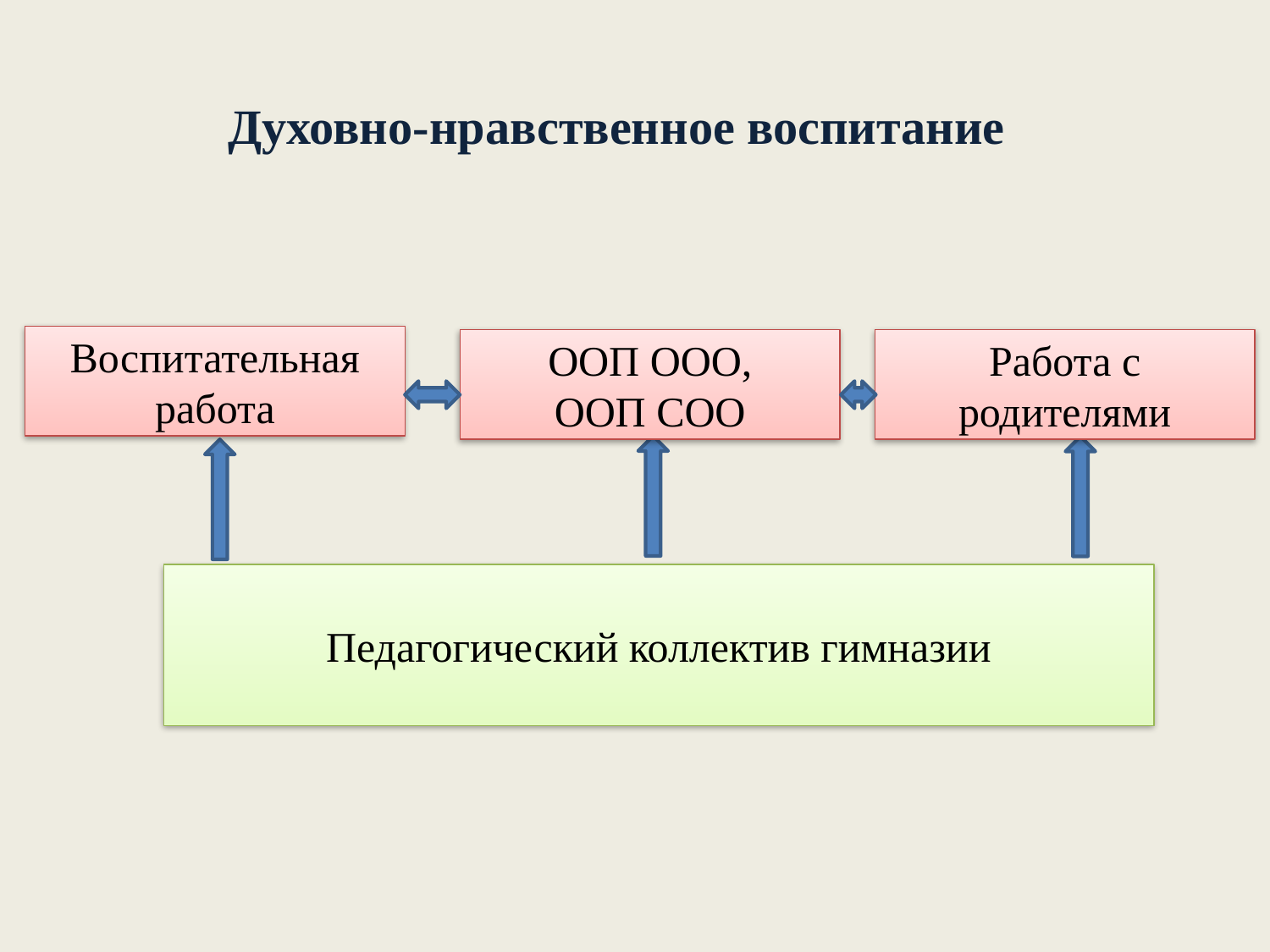

# Духовно-нравственное воспитание
Воспитательная работа
 ООП ООО,
ООП СОО
Работа с родителями

Педагогический коллектив гимназии